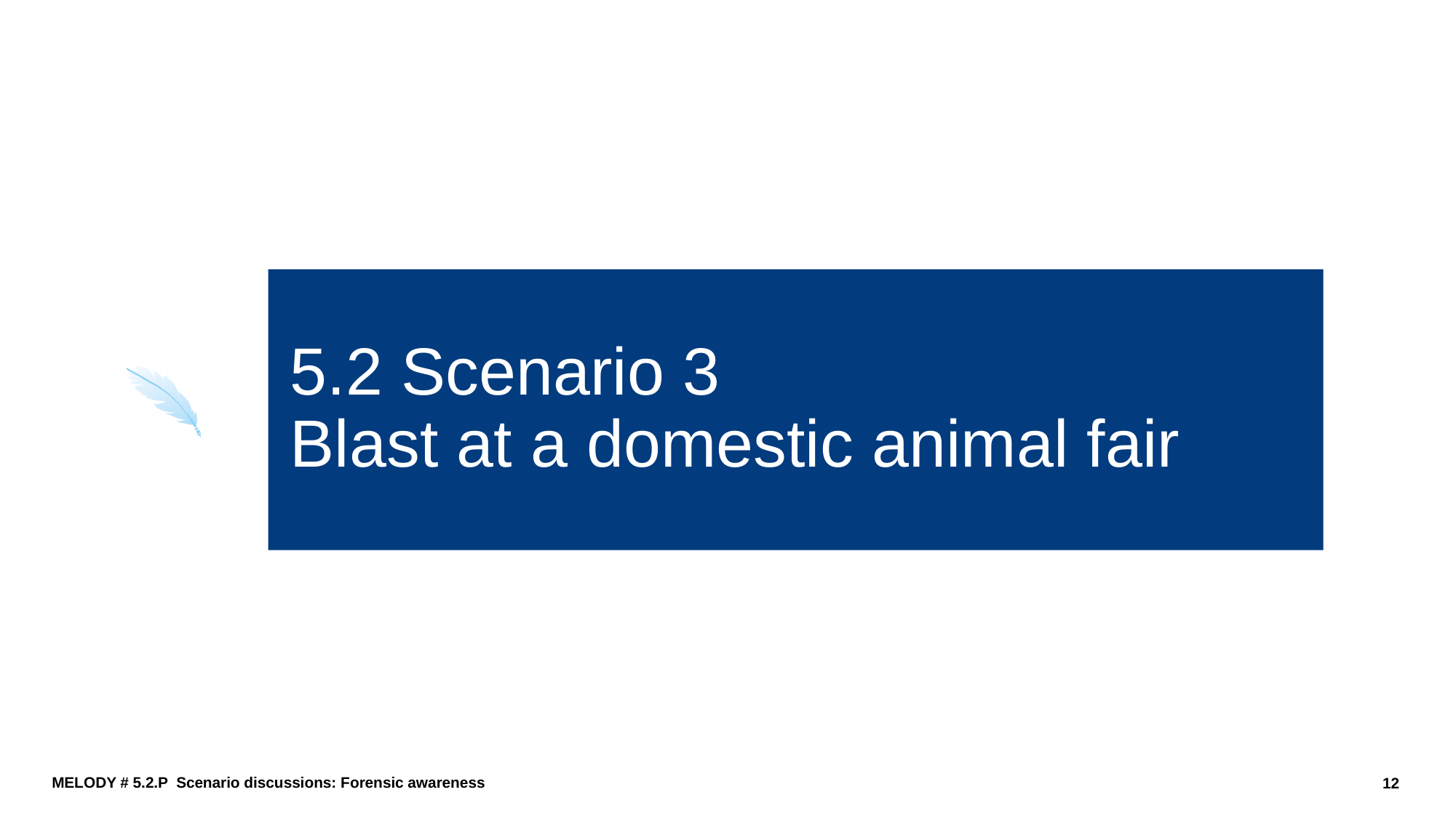

# 5.2 Scenario 3 Blast at a domestic animal fair
MELODY # 5.2.P  Scenario discussions: Forensic awareness
12